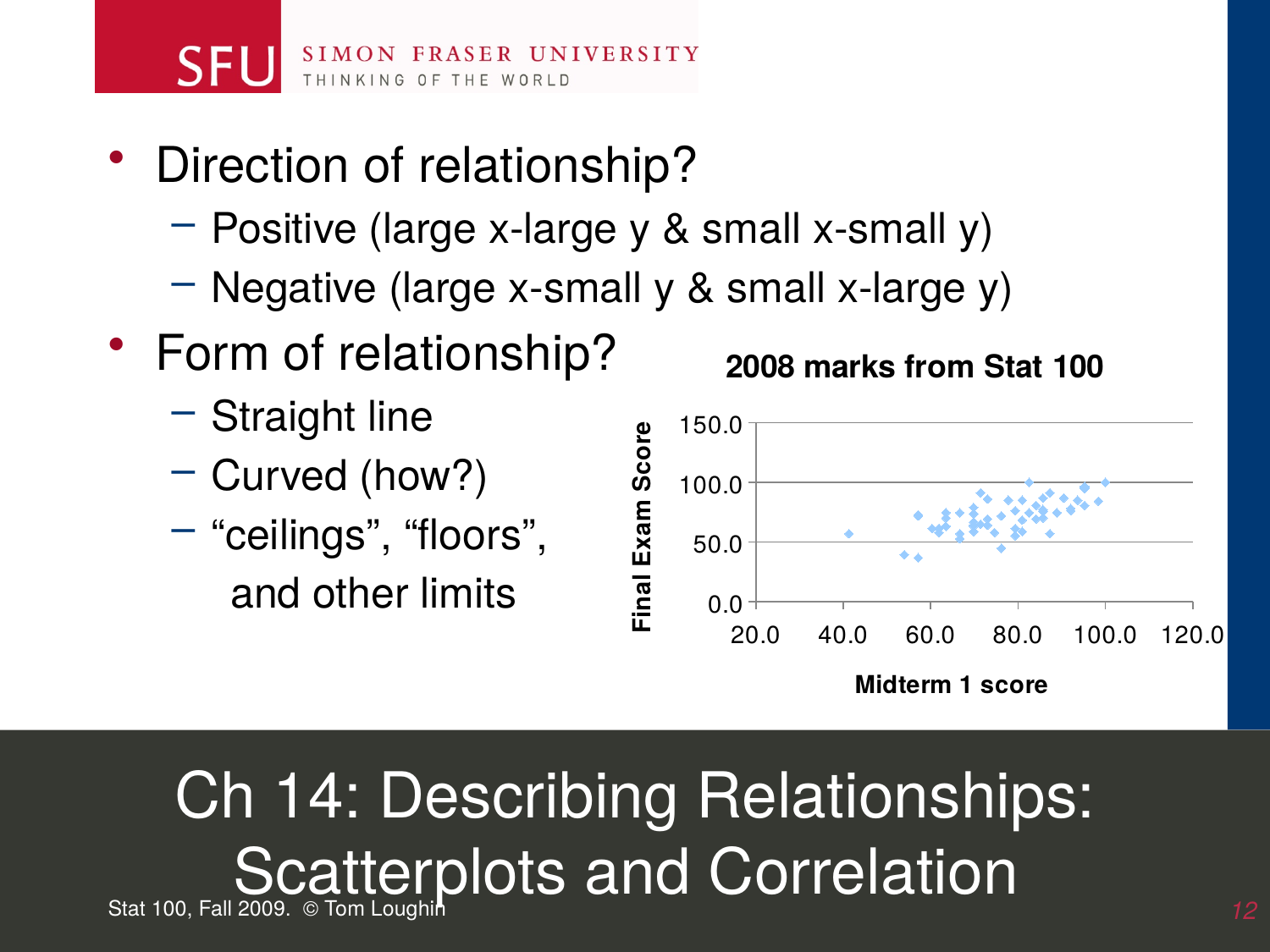

Direction of relationship?
Positive (large x-large y & small x-small y)
Negative (large x-small y & small x-large y)
Form of relationship?
Straight line
Curved (how?)
“ceilings”, “floors”,
     and other limits

### Chart: 2008 marks from Stat 100

| Category |  |
|---|---|
# Ch 14: Describing Relationships: Scatterplots and Correlation
Stat 100, Fall 2009.  © Tom Loughin
12